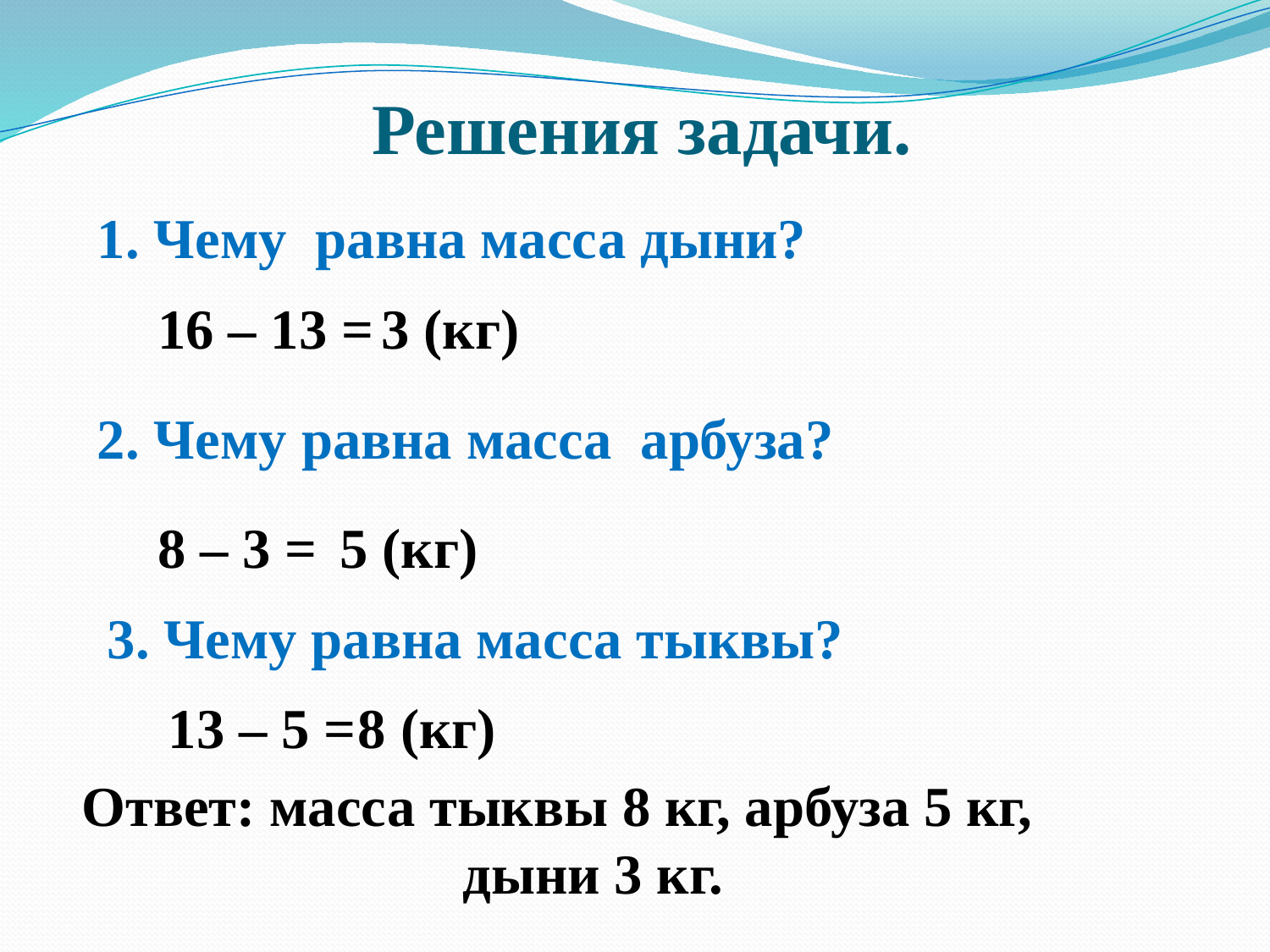

# Решения задачи.
1. Чему  равна масса дыни?
16 – 13 =
 3 (кг)
2. Чему равна масса  арбуза?
8 – 3 =
5 (кг)
3. Чему равна масса тыквы?
13 – 5 =
8 (кг)
Ответ: масса тыквы 8 кг, арбуза 5 кг,
			дыни 3 кг.